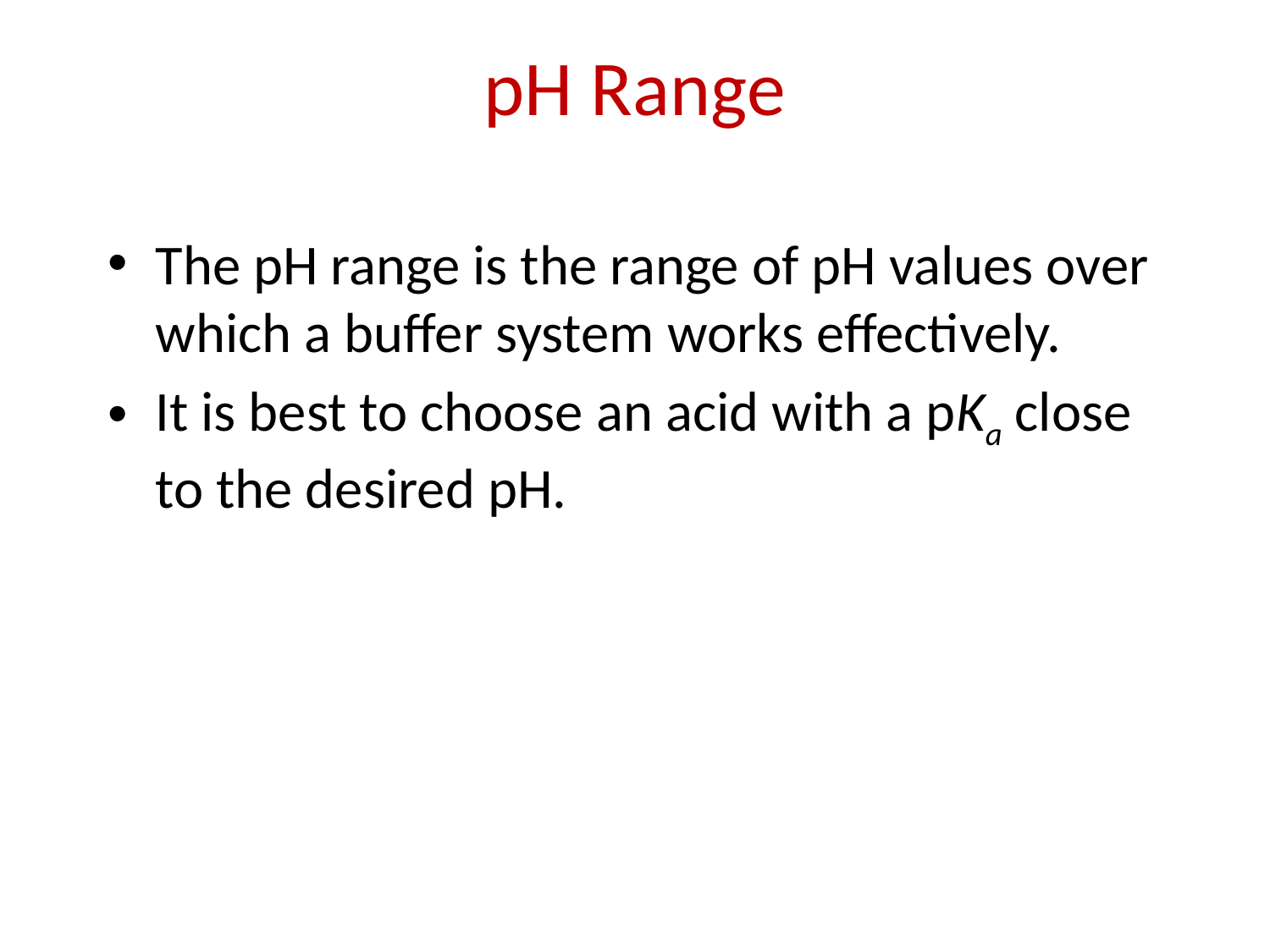

pH Range
The pH range is the range of pH values over which a buffer system works effectively.
It is best to choose an acid with a pKa close to the desired pH.